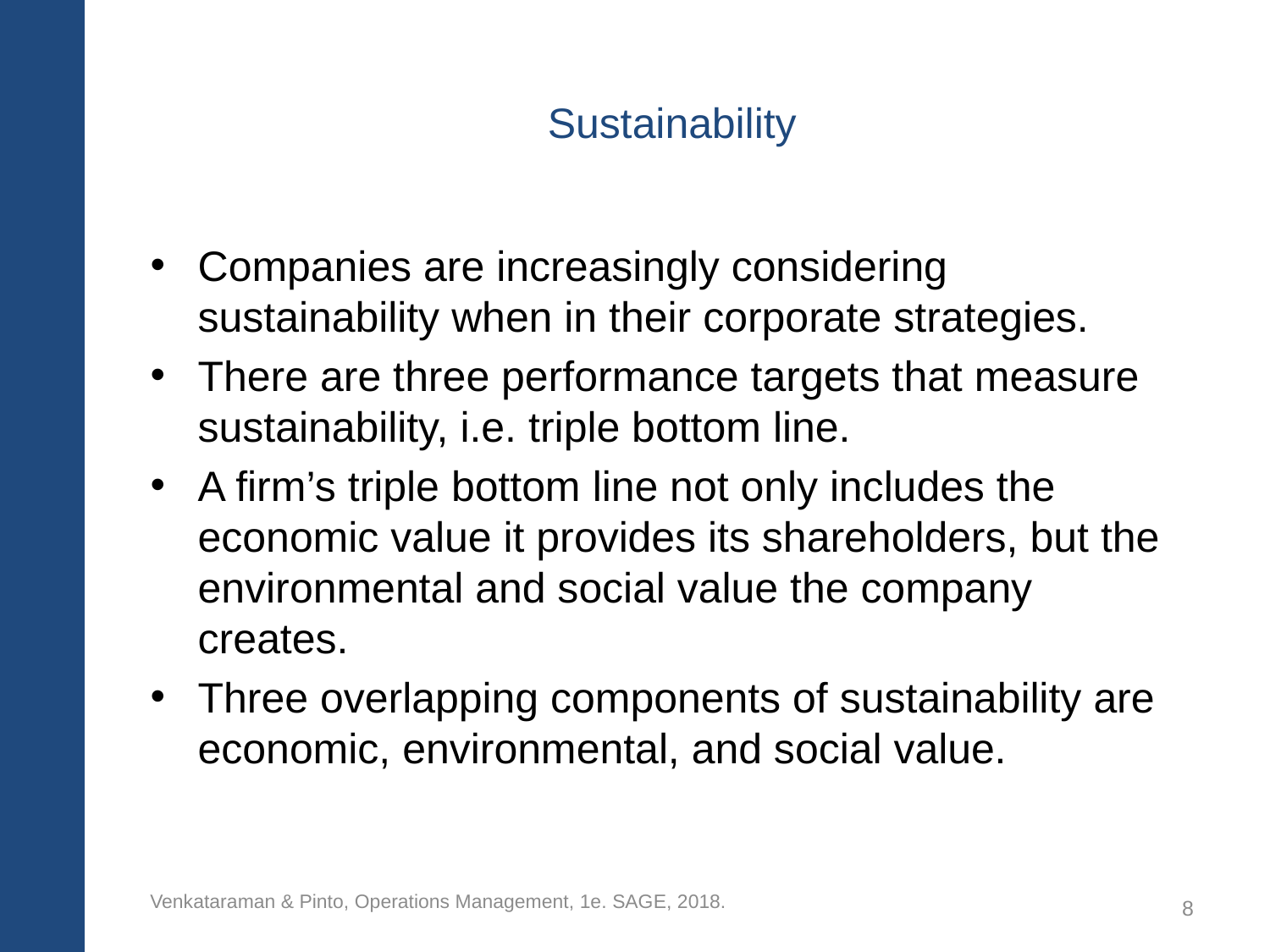

# Sustainability
Companies are increasingly considering sustainability when in their corporate strategies.
There are three performance targets that measure sustainability, i.e. triple bottom line.
A firm’s triple bottom line not only includes the economic value it provides its shareholders, but the environmental and social value the company creates.
Three overlapping components of sustainability are  economic, environmental, and social value.
Venkataraman & Pinto, Operations Management, 1e. SAGE, 2018.
8